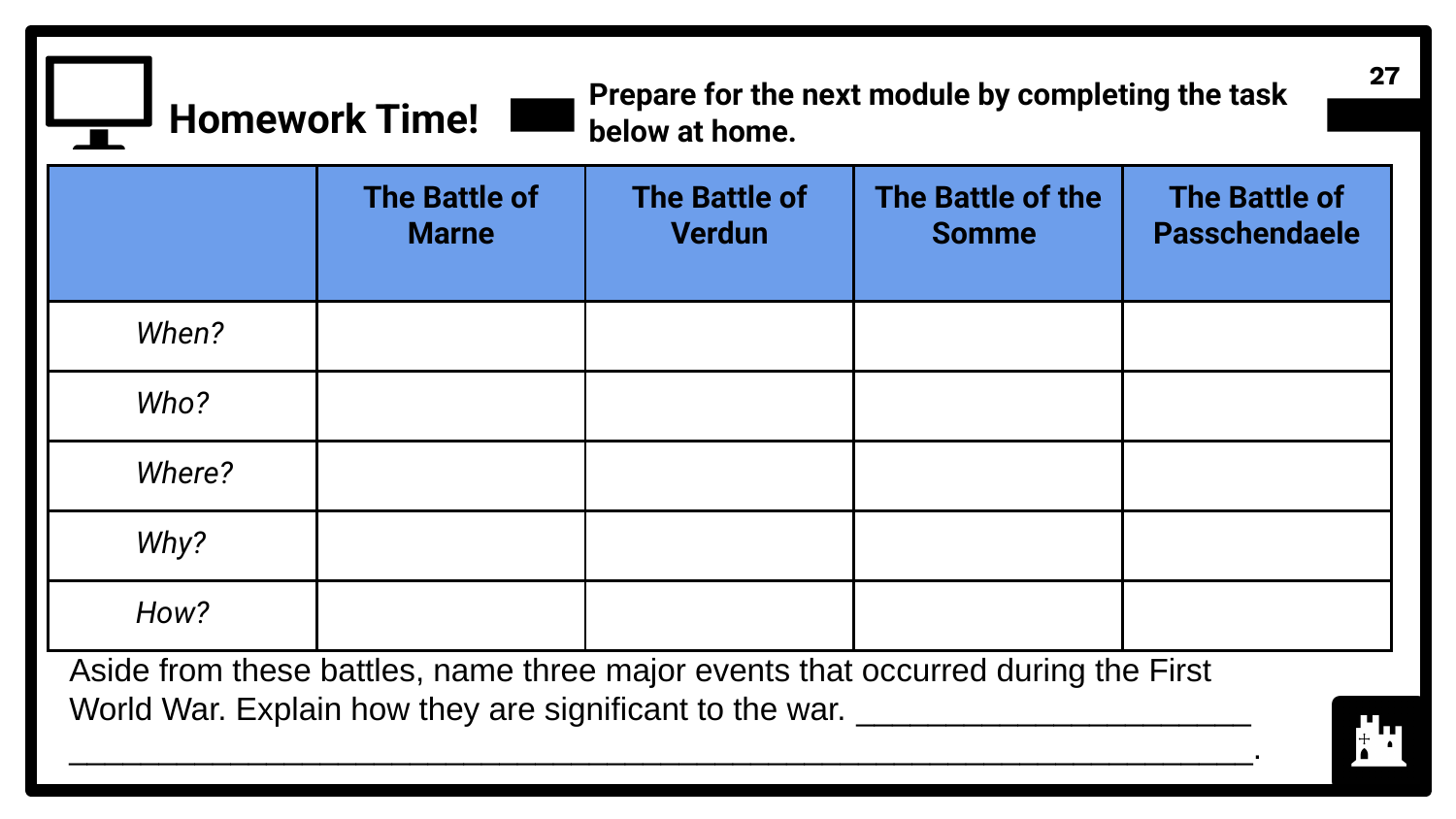

27

Prepare for the next module by completing the task below at home.
Homework Time!

|  | The Battle of Marne | The Battle of Verdun | The Battle of the Somme | The Battle of Passchendaele |
| --- | --- | --- | --- | --- |
| When? |  |  |  |  |
| Who? |  |  |  |  |
| Where? |  |  |  |  |
| Why? |  |  |  |  |
| How? |  |  |  |  |
Aside from these battles, name three major events that occurred during the First World War. Explain how they are significant to the war. ______________________
__________________________________________________________________.